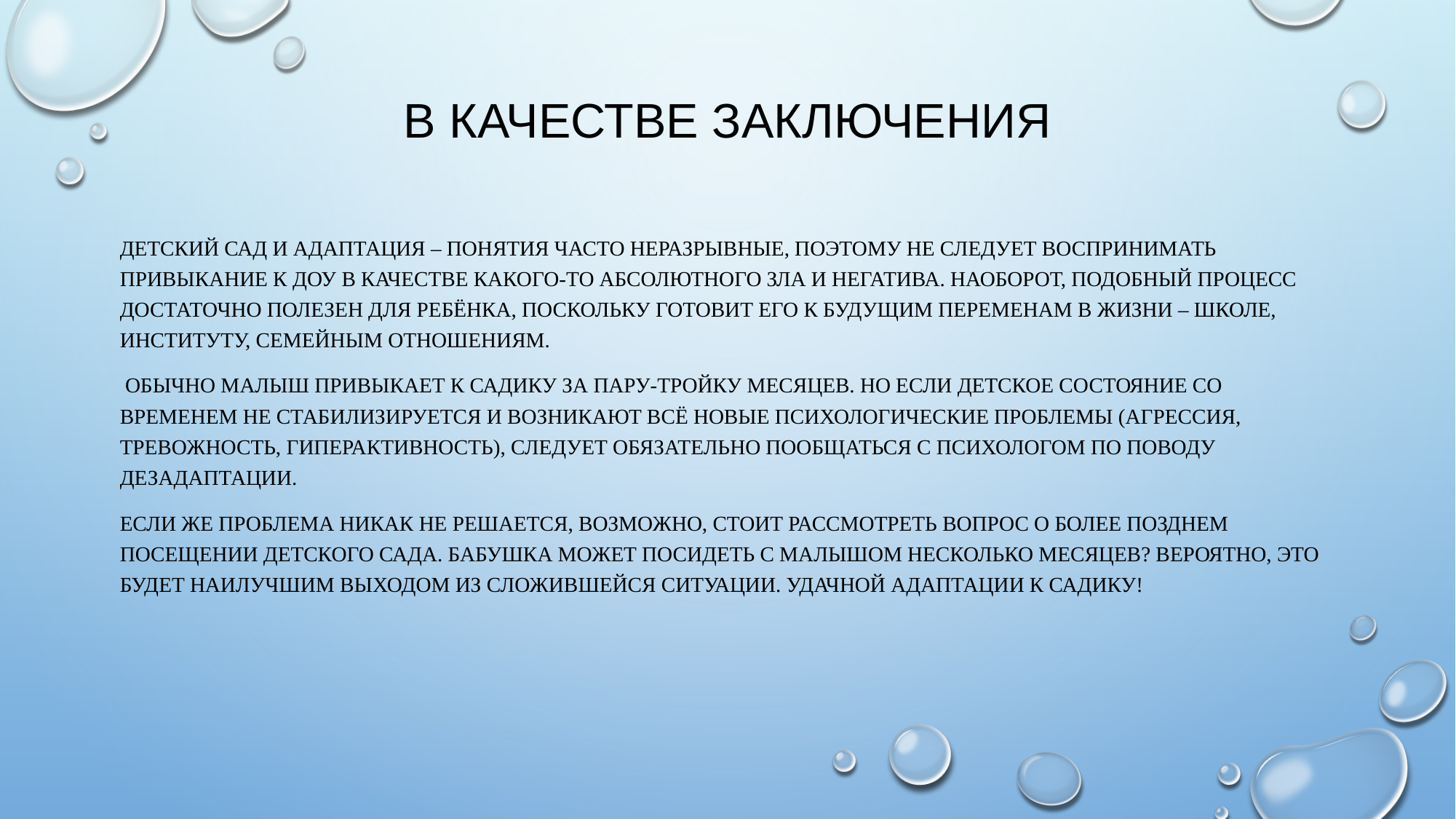

# В качестве заключения
Детский сад и адаптация – понятия часто неразрывные, поэтому не следует воспринимать привыкание к ДОУ в качестве какого-то абсолютного зла и негатива. Наоборот, подобный процесс достаточно полезен для ребёнка, поскольку готовит его к будущим переменам в жизни – школе, институту, семейным отношениям.
 Обычно малыш привыкает к садику за пару-тройку месяцев. Но если детское состояние со временем не стабилизируется и возникают всё новые психологические проблемы (агрессия, тревожность, гиперактивность), следует обязательно пообщаться с психологом по поводу дезадаптации.
Если же проблема никак не решается, возможно, стоит рассмотреть вопрос о более позднем посещении детского сада. Бабушка может посидеть с малышом несколько месяцев? Вероятно, это будет наилучшим выходом из сложившейся ситуации. Удачной адаптации к садику!